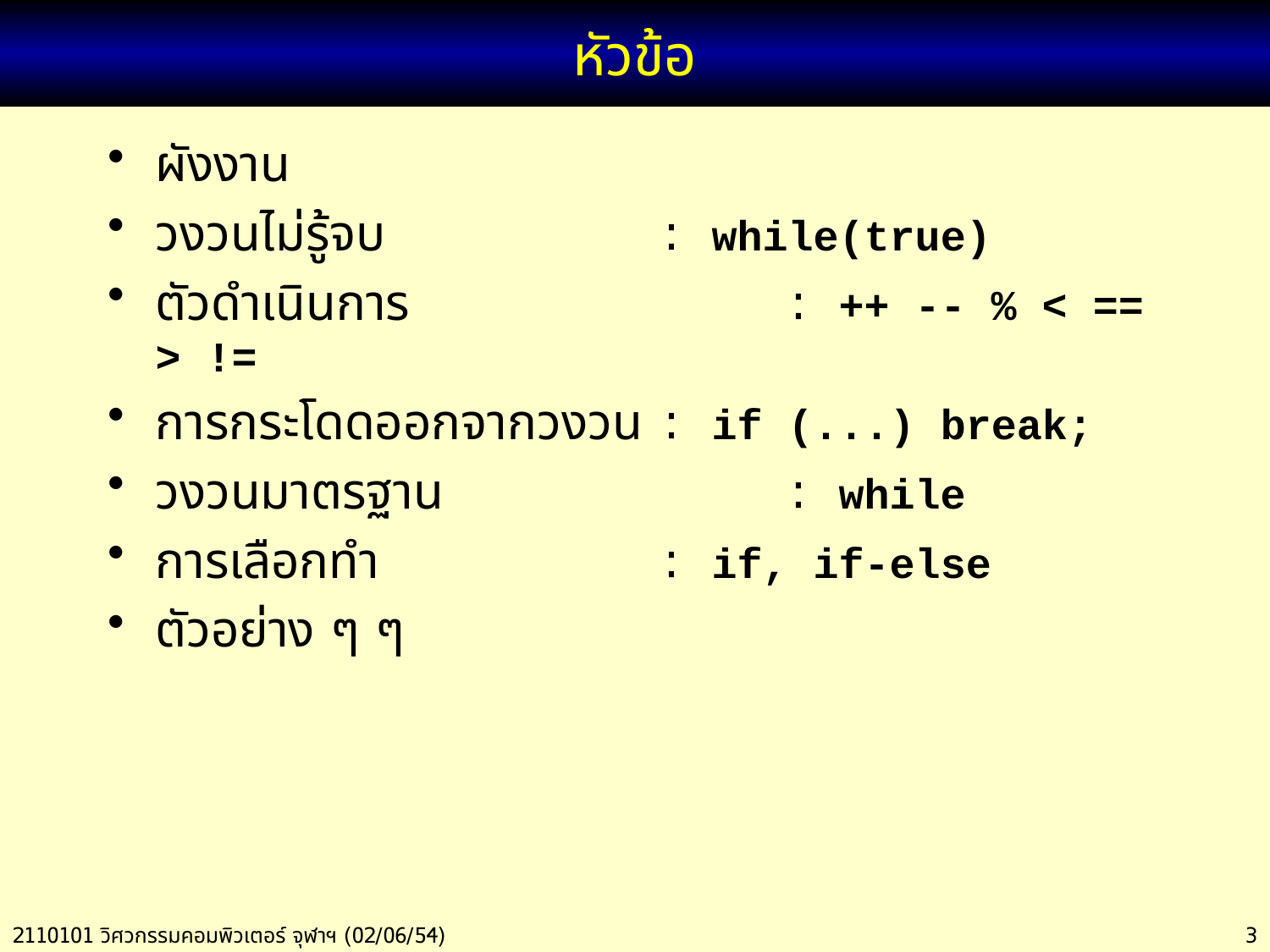

# หัวข้อ
ผังงาน
วงวนไม่รู้จบ			:  while(true)
ตัวดำเนินการ			:  ++ -- % < == > !=
การกระโดดออกจากวงวน	:  if (...) break;
วงวนมาตรฐาน 			:  while
การเลือกทำ			:  if, if-else
ตัวอย่าง ๆ ๆ